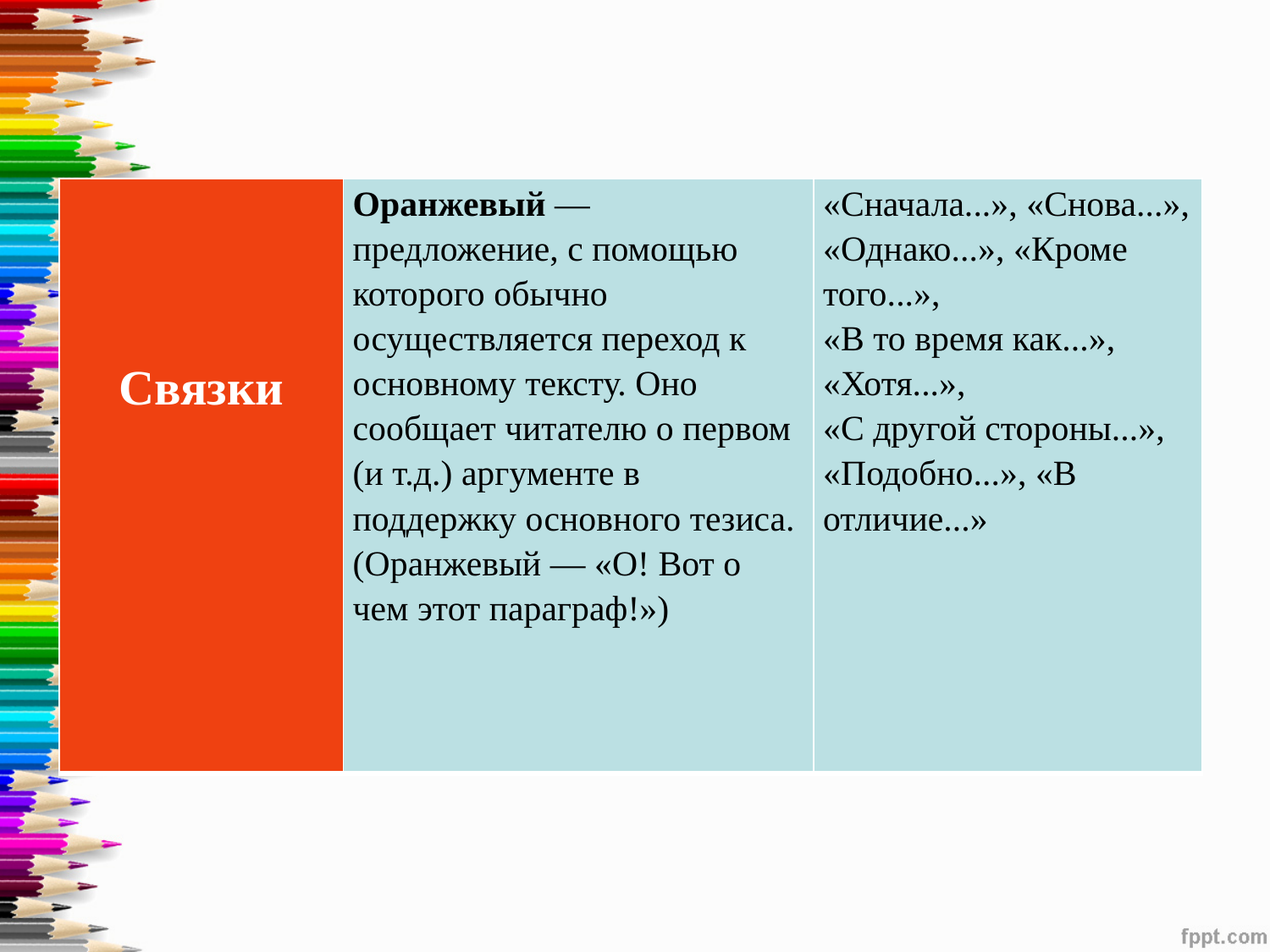

#
| Связки | Оранжевый — предложение, с помощью которого обычно осуществляется переход к основному тексту. Оно сообщает читателю о первом (и т.д.) аргументе в поддержку основного тезиса. (Оранжевый — «О! Вот о чем этот параграф!») | «Сначала...», «Снова...», «Однако...», «Кроме того...», «В то время как...», «Хотя...», «С другой стороны...», «Подобно...», «В отличие...» |
| --- | --- | --- |